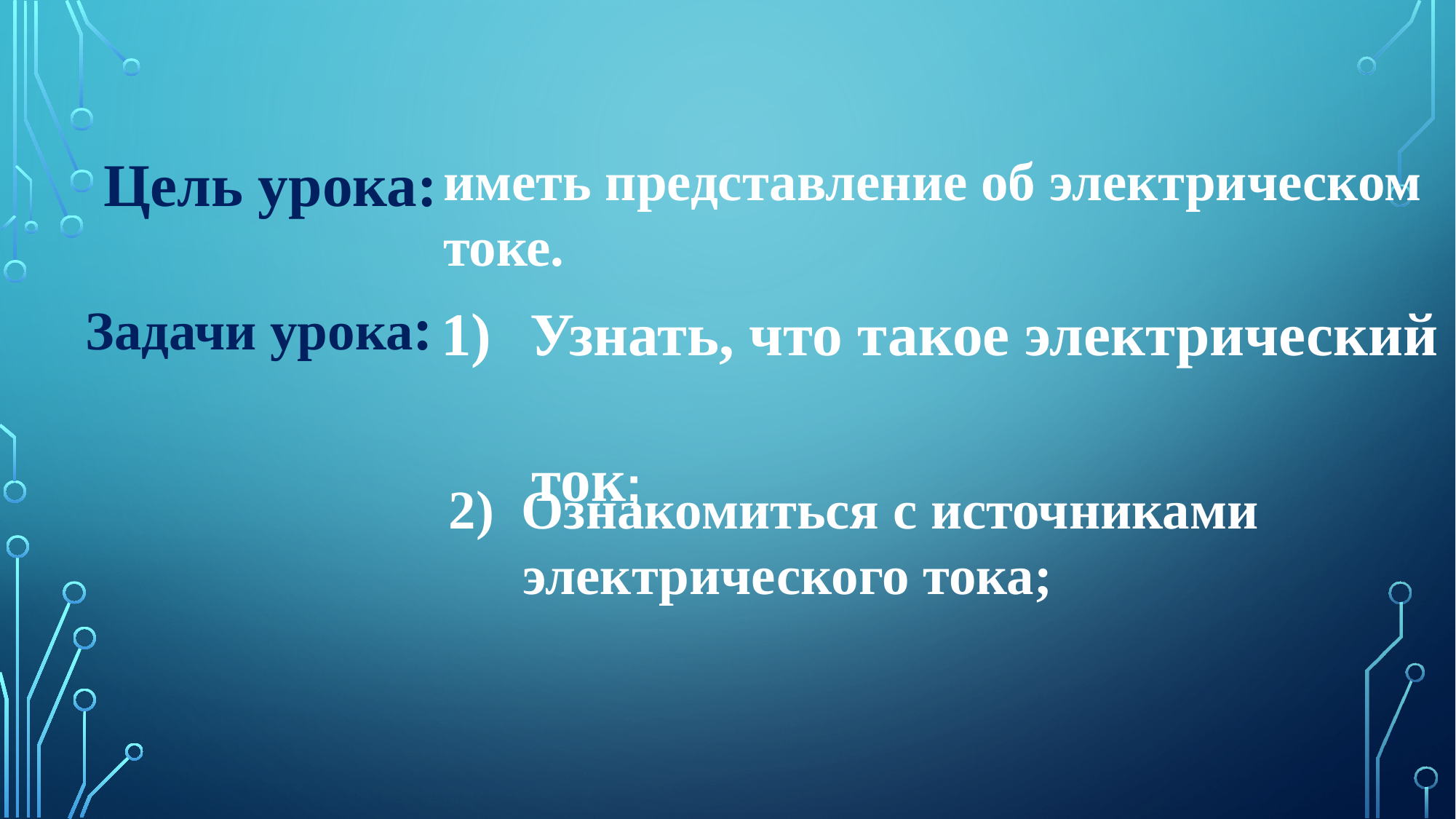

Цель урока:
иметь представление об электрическом токе.
Задачи урока:
Узнать, что такое электрический
      ток;
 2)  Ознакомиться с источниками
      электрического тока;